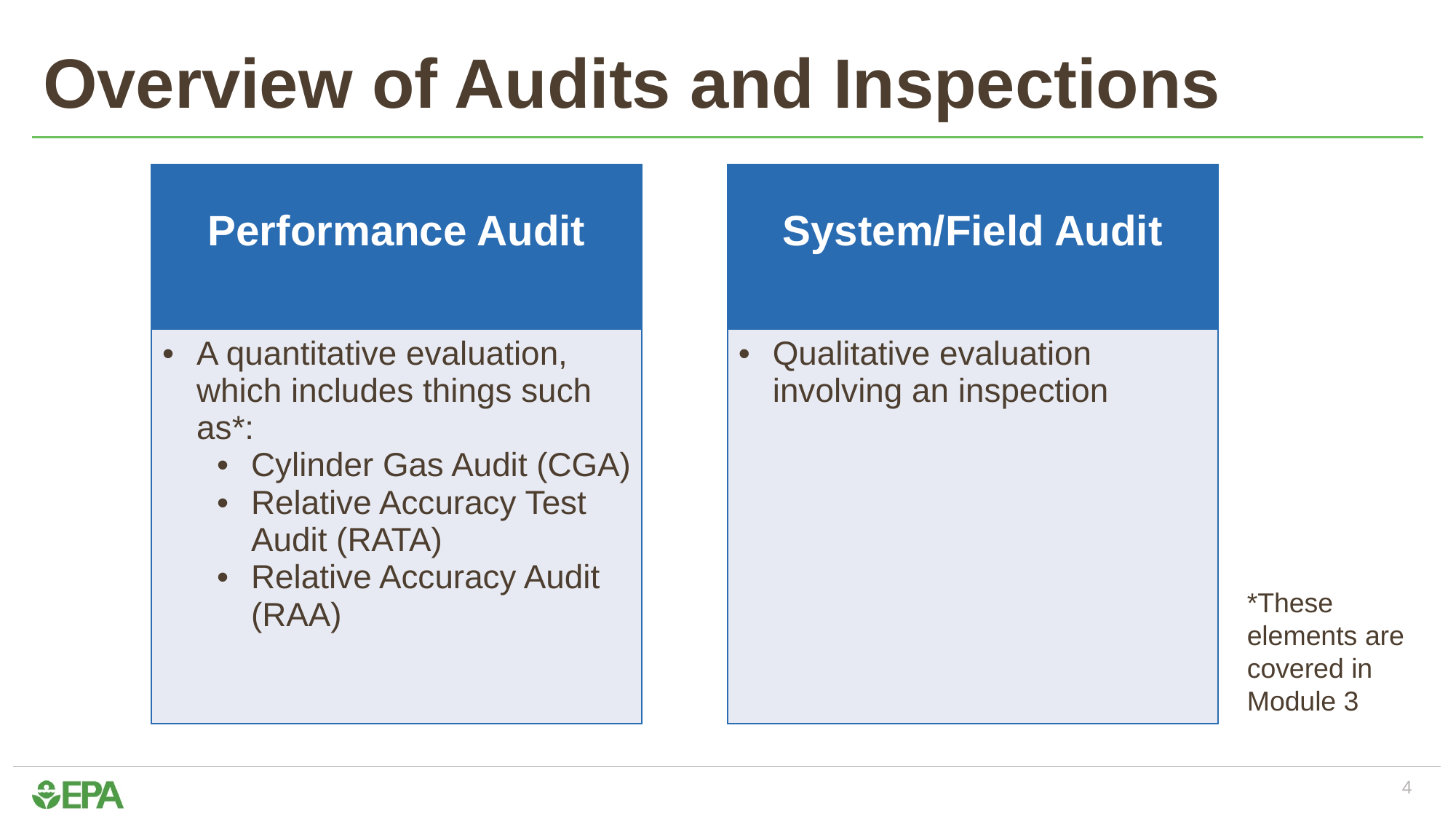

# Overview of Audits and Inspections
| Performance Audit |
| --- |
| A quantitative evaluation, which includes things such as\*: Cylinder Gas Audit (CGA) Relative Accuracy Test Audit (RATA) Relative Accuracy Audit (RAA) |
| System/Field Audit |
| --- |
| Qualitative evaluation involving an inspection |
*These elements are covered in Module 3
4